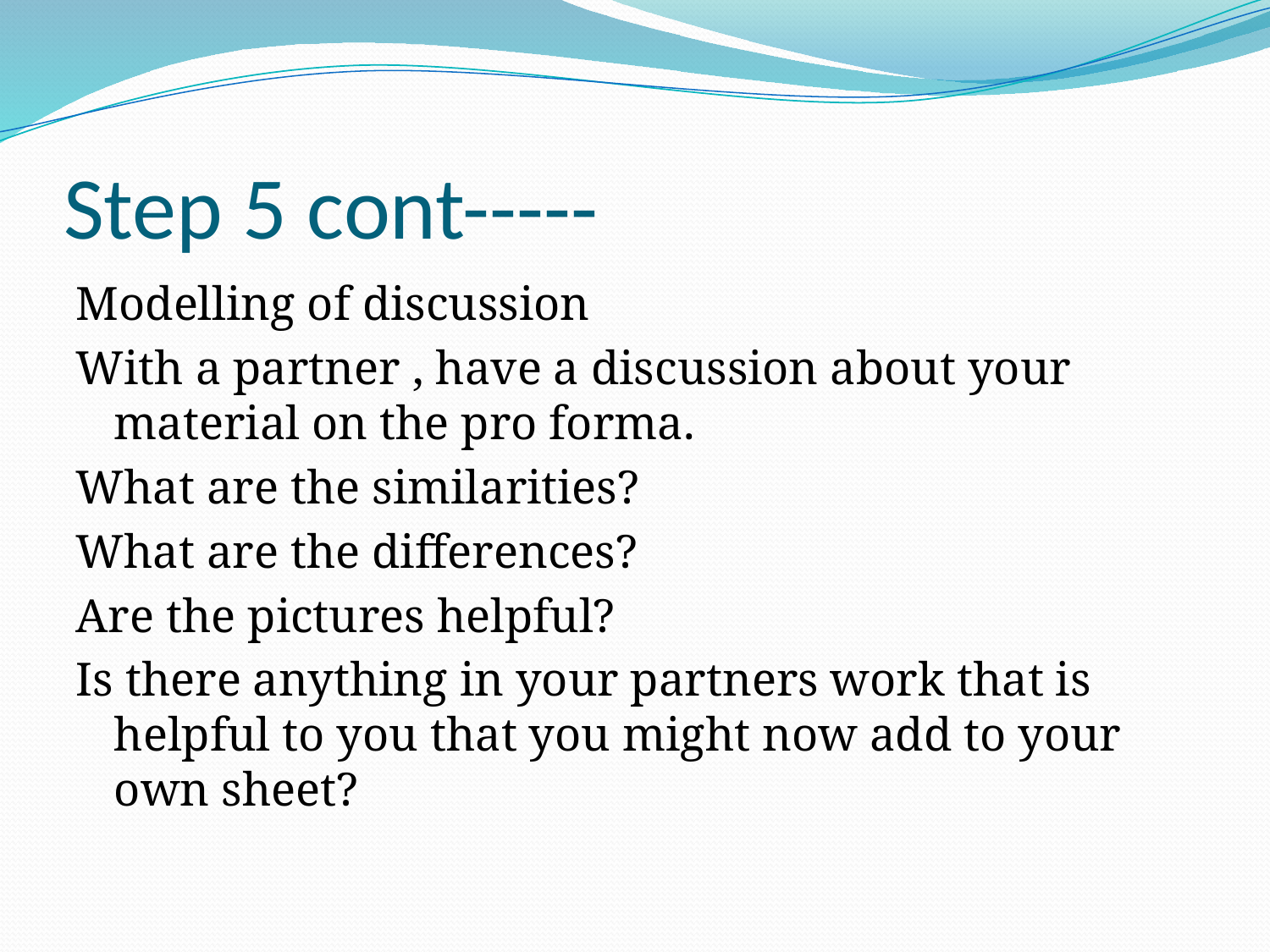

# Step 5 cont-----
Modelling of discussion
With a partner , have a discussion about your material on the pro forma.
What are the similarities?
What are the differences?
Are the pictures helpful?
Is there anything in your partners work that is helpful to you that you might now add to your own sheet?